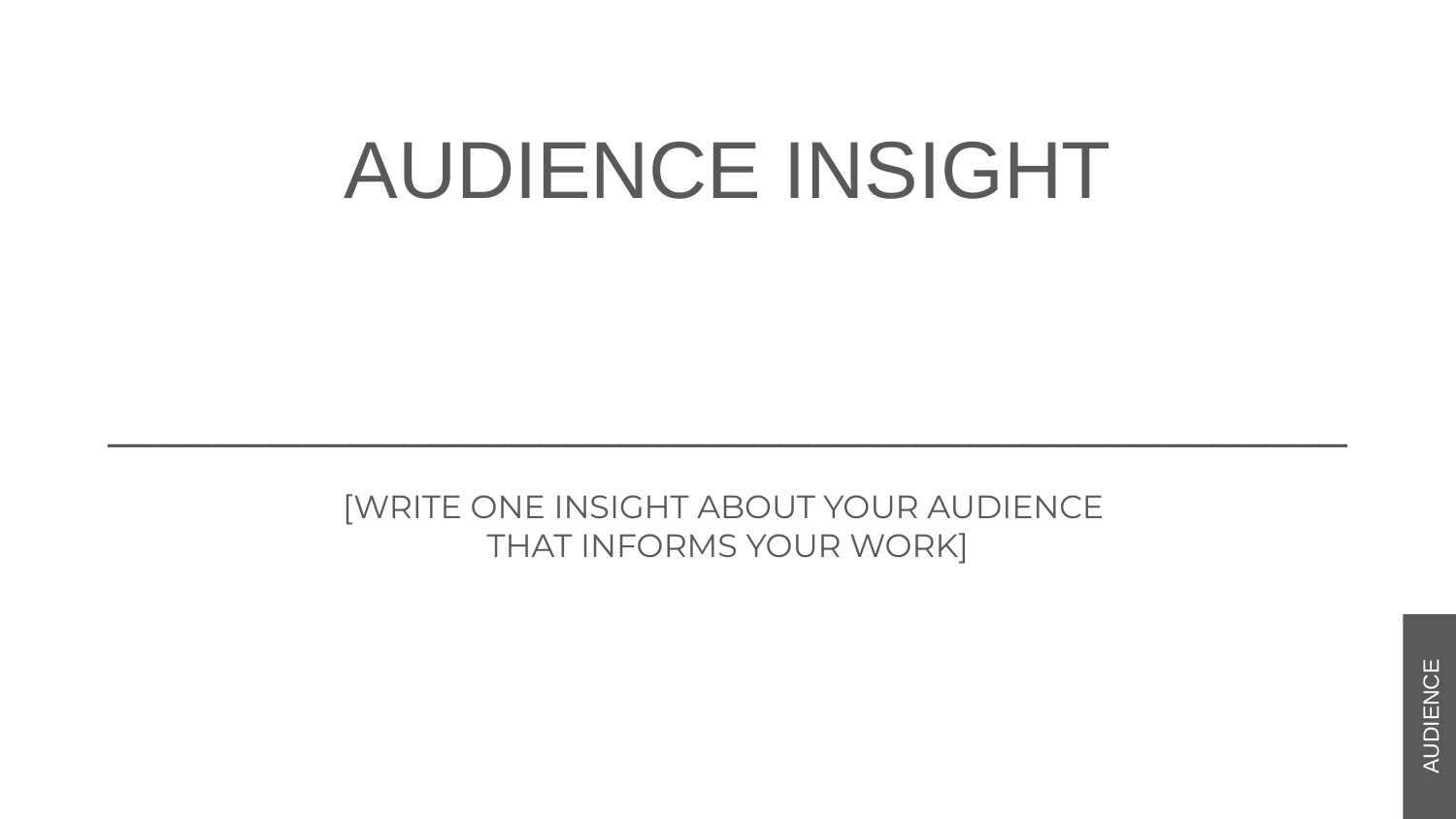

AUDIENCE INSIGHT

______________________________________________

[WRITE ONE INSIGHT ABOUT YOUR AUDIENCE
THAT INFORMS YOUR WORK]
AUDIENCE